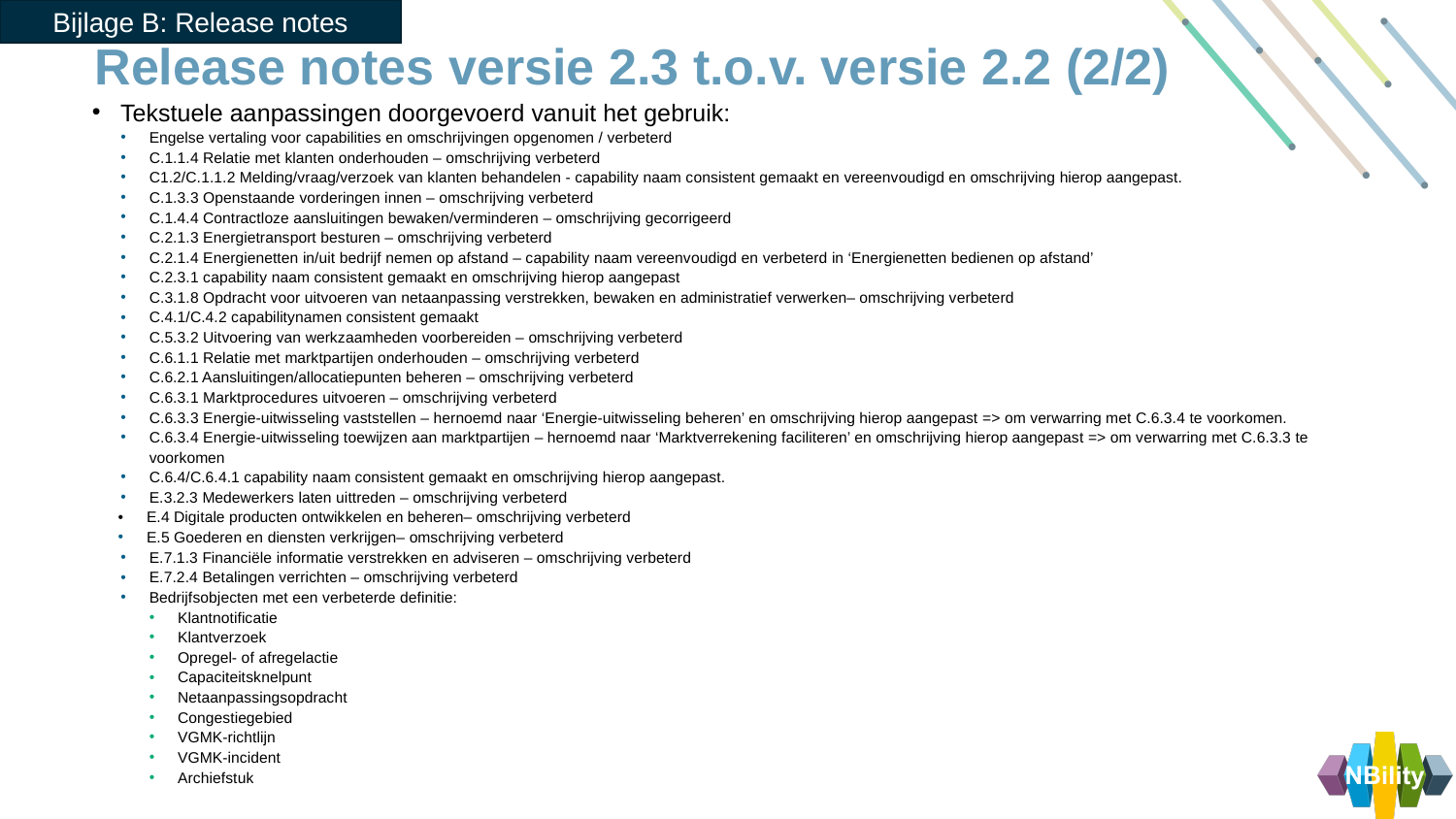

Bijlage B: Release notes
# Release notes versie 2.3 t.o.v. versie 2.2 (2/2)
Tekstuele aanpassingen doorgevoerd vanuit het gebruik:
Engelse vertaling voor capabilities en omschrijvingen opgenomen / verbeterd
C.1.1.4 Relatie met klanten onderhouden – omschrijving verbeterd
C1.2/C.1.1.2 Melding/vraag/verzoek van klanten behandelen - capability naam consistent gemaakt en vereenvoudigd en omschrijving hierop aangepast.
C.1.3.3 Openstaande vorderingen innen – omschrijving verbeterd
C.1.4.4 Contractloze aansluitingen bewaken/verminderen – omschrijving gecorrigeerd
C.2.1.3 Energietransport besturen – omschrijving verbeterd
C.2.1.4 Energienetten in/uit bedrijf nemen op afstand – capability naam vereenvoudigd en verbeterd in ‘Energienetten bedienen op afstand’
C.2.3.1 capability naam consistent gemaakt en omschrijving hierop aangepast
C.3.1.8 Opdracht voor uitvoeren van netaanpassing verstrekken, bewaken en administratief verwerken– omschrijving verbeterd
C.4.1/C.4.2 capabilitynamen consistent gemaakt
C.5.3.2 Uitvoering van werkzaamheden voorbereiden – omschrijving verbeterd
C.6.1.1 Relatie met marktpartijen onderhouden – omschrijving verbeterd
C.6.2.1 Aansluitingen/allocatiepunten beheren – omschrijving verbeterd
C.6.3.1 Marktprocedures uitvoeren – omschrijving verbeterd
C.6.3.3 Energie-uitwisseling vaststellen – hernoemd naar ‘Energie-uitwisseling beheren’ en omschrijving hierop aangepast => om verwarring met C.6.3.4 te voorkomen.
C.6.3.4 Energie-uitwisseling toewijzen aan marktpartijen – hernoemd naar ‘Marktverrekening faciliteren’ en omschrijving hierop aangepast => om verwarring met C.6.3.3 te voorkomen
C.6.4/C.6.4.1 capability naam consistent gemaakt en omschrijving hierop aangepast.
E.3.2.3 Medewerkers laten uittreden – omschrijving verbeterd
E.4 Digitale producten ontwikkelen en beheren– omschrijving verbeterd
E.5 Goederen en diensten verkrijgen– omschrijving verbeterd
E.7.1.3 Financiële informatie verstrekken en adviseren – omschrijving verbeterd
E.7.2.4 Betalingen verrichten – omschrijving verbeterd
Bedrijfsobjecten met een verbeterde definitie:
Klantnotificatie
Klantverzoek
Opregel- of afregelactie
Capaciteitsknelpunt
Netaanpassingsopdracht
Congestiegebied
VGMK-richtlijn
VGMK-incident
Archiefstuk